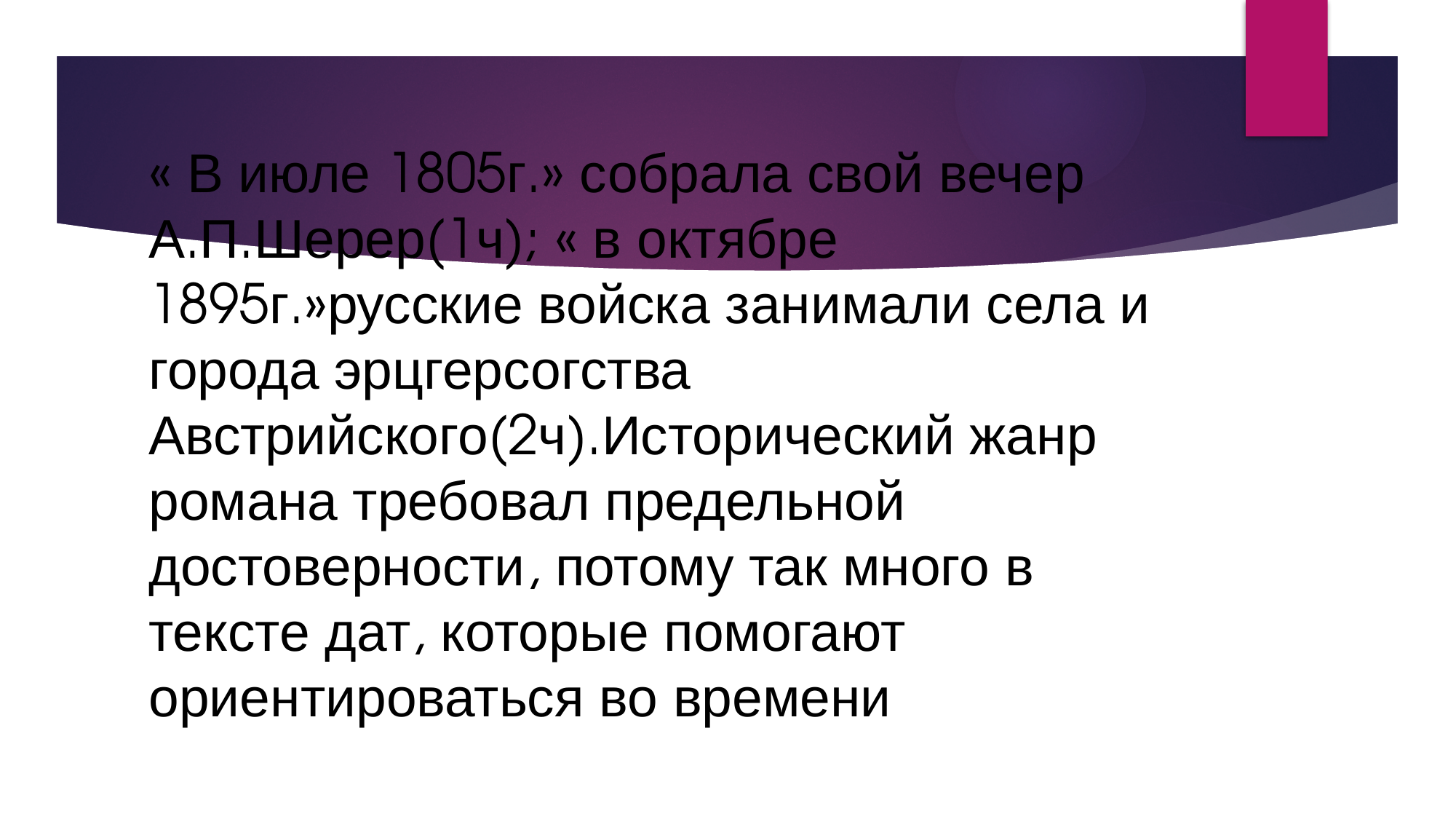

# « В июле 1805г.» собрала свой вечер А.П.Шерер(1ч); « в октябре 1895г.»русские войска занимали села и города эрцгерсогства Австрийского(2ч).Исторический жанр романа требовал предельной достоверности, потому так много в тексте дат, которые помогают ориентироваться во времени